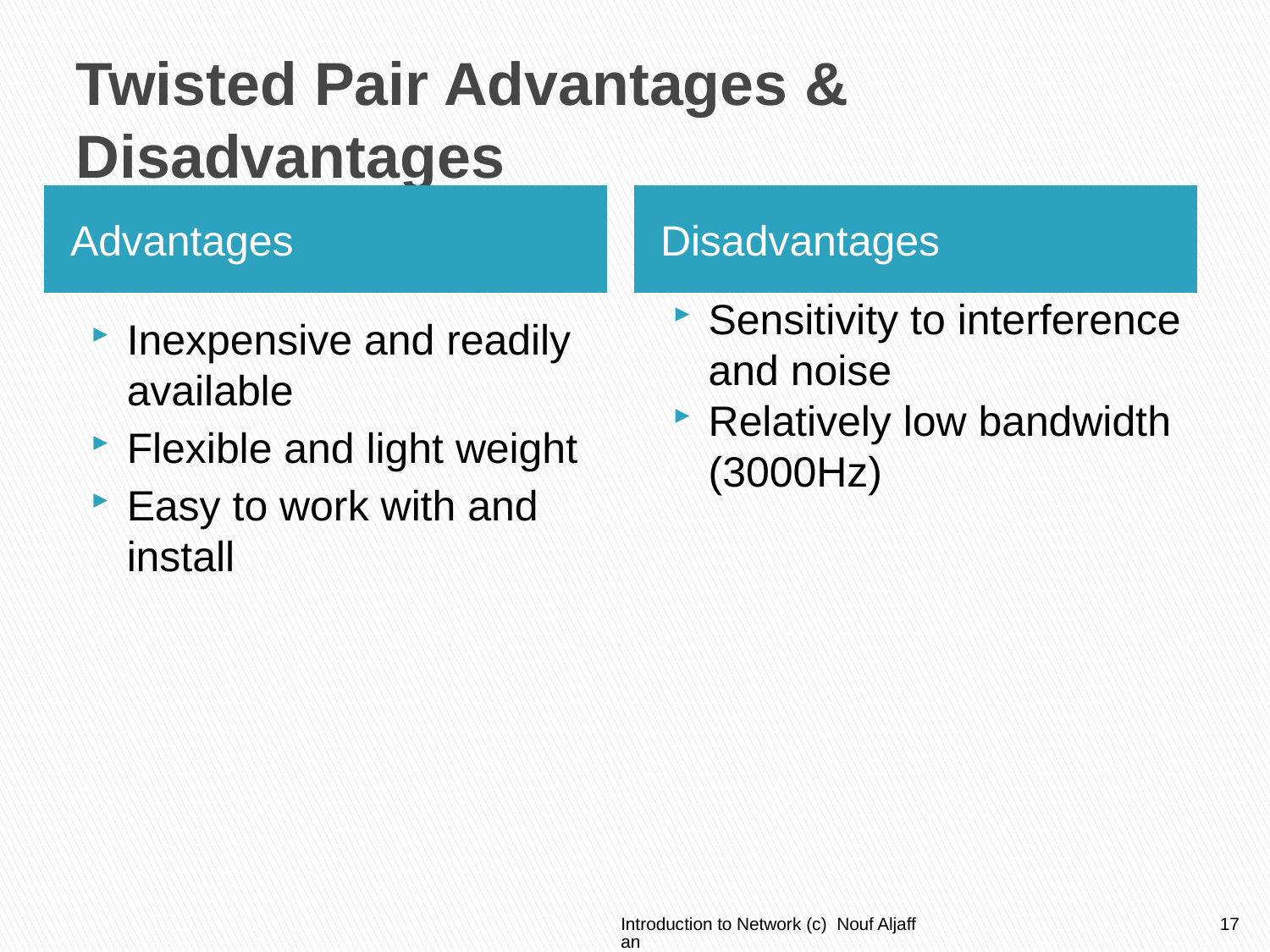

# Twisted Pair Advantages & Disadvantages
Advantages
Disadvantages
Sensitivity to interference and noise
Relatively low bandwidth (3000Hz)

Inexpensive and readily available
Flexible and light weight
Easy to work with and install
Introduction to Network (c)  Nouf Aljaffan
17